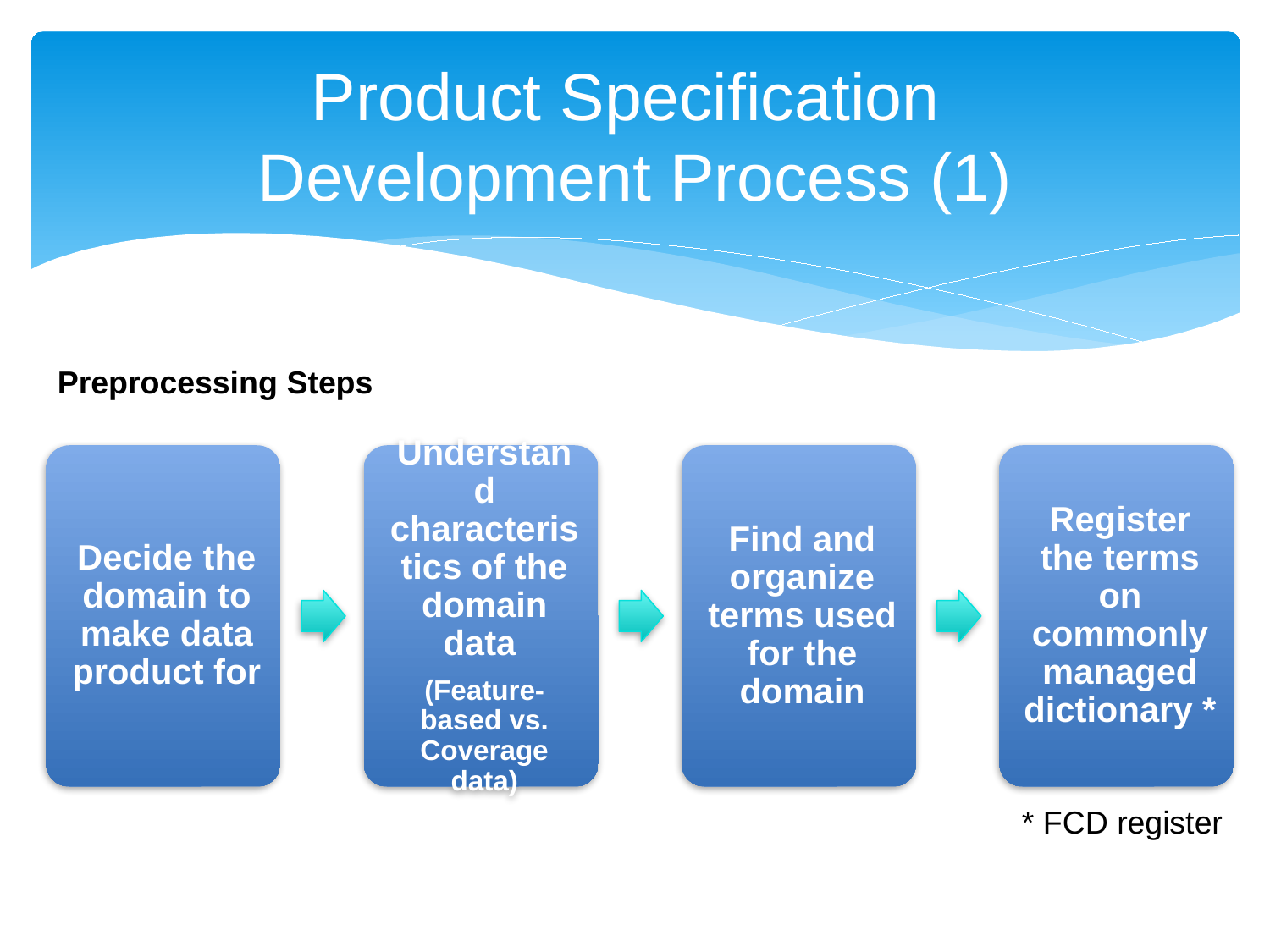

# Product Specification Development Process (1)
Preprocessing Steps
Decide the domain to make data product for

Understand characteristics of the domain data
(Feature-based vs. Coverage data)

Find and organize terms used for the domain

Register the terms on commonly managed dictionary *
* FCD register